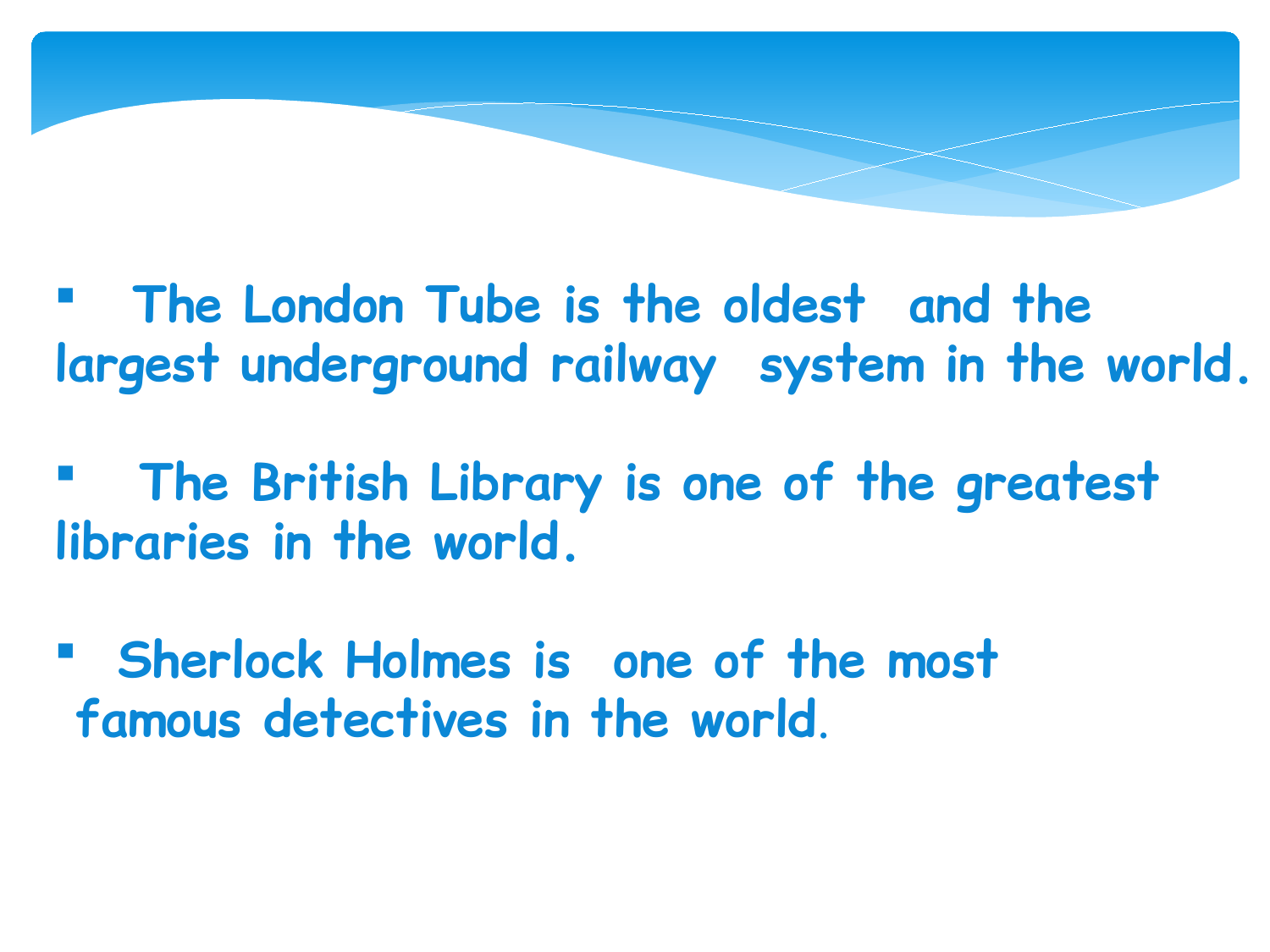

The London Tube is the oldest  and the
largest underground railway  system in the world.

 The British Library is one of the greatest
libraries in the world.

Sherlock Holmes is  one of the most
 famous detectives in the world.